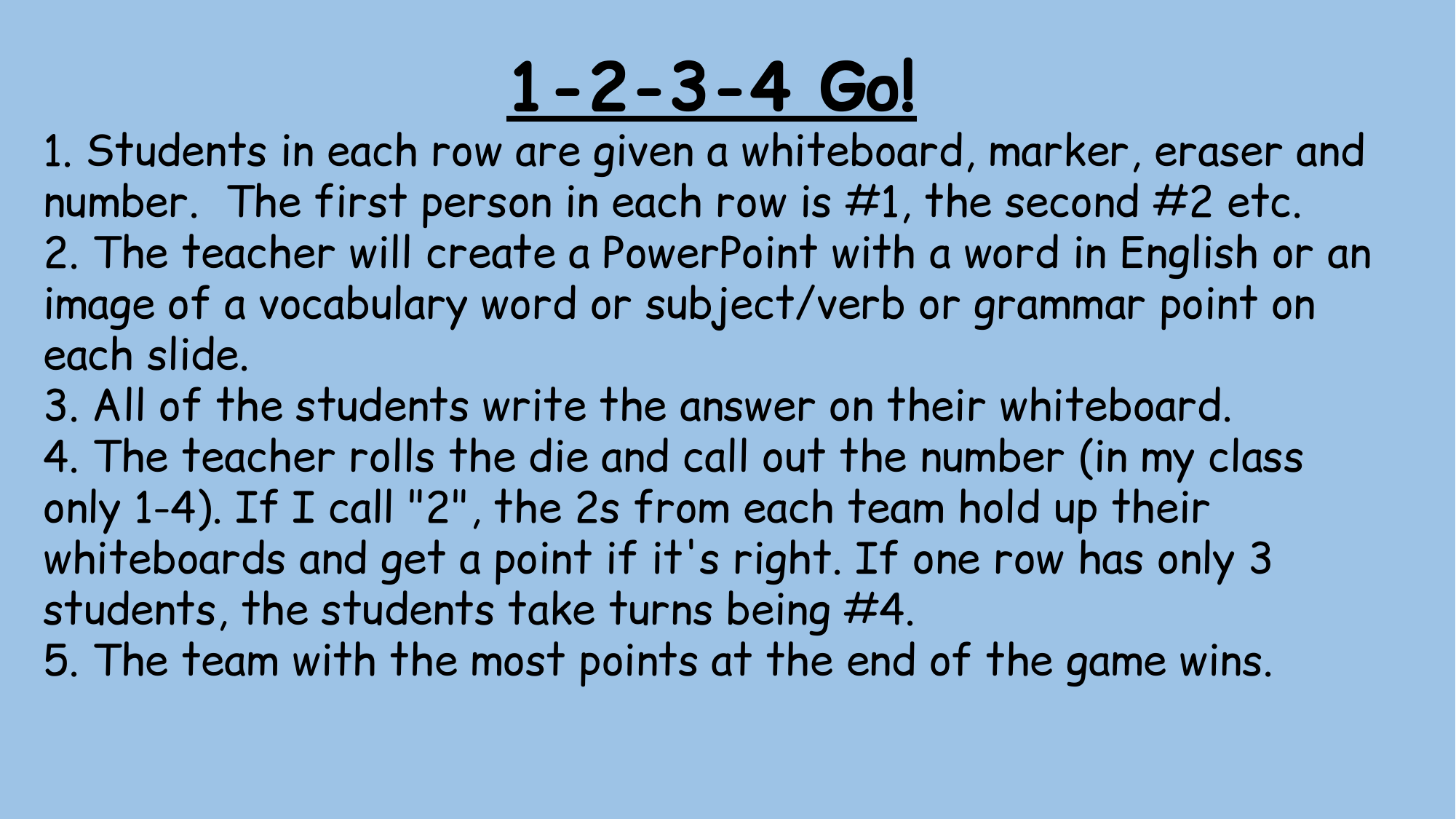

1-2-3-4 Go!
1. Students in each row are given a whiteboard, marker, eraser and number.  The first person in each row is #1, the second #2 etc.
2. The teacher will create a PowerPoint with a word in English or an image of a vocabulary word or subject/verb or grammar point on each slide.
3. All of the students write the answer on their whiteboard.
4. The teacher rolls the die and call out the number (in my class only 1-4). If I call "2", the 2s from each team hold up their whiteboards and get a point if it's right. If one row has only 3 students, the students take turns being #4.
5. The team with the most points at the end of the game wins.